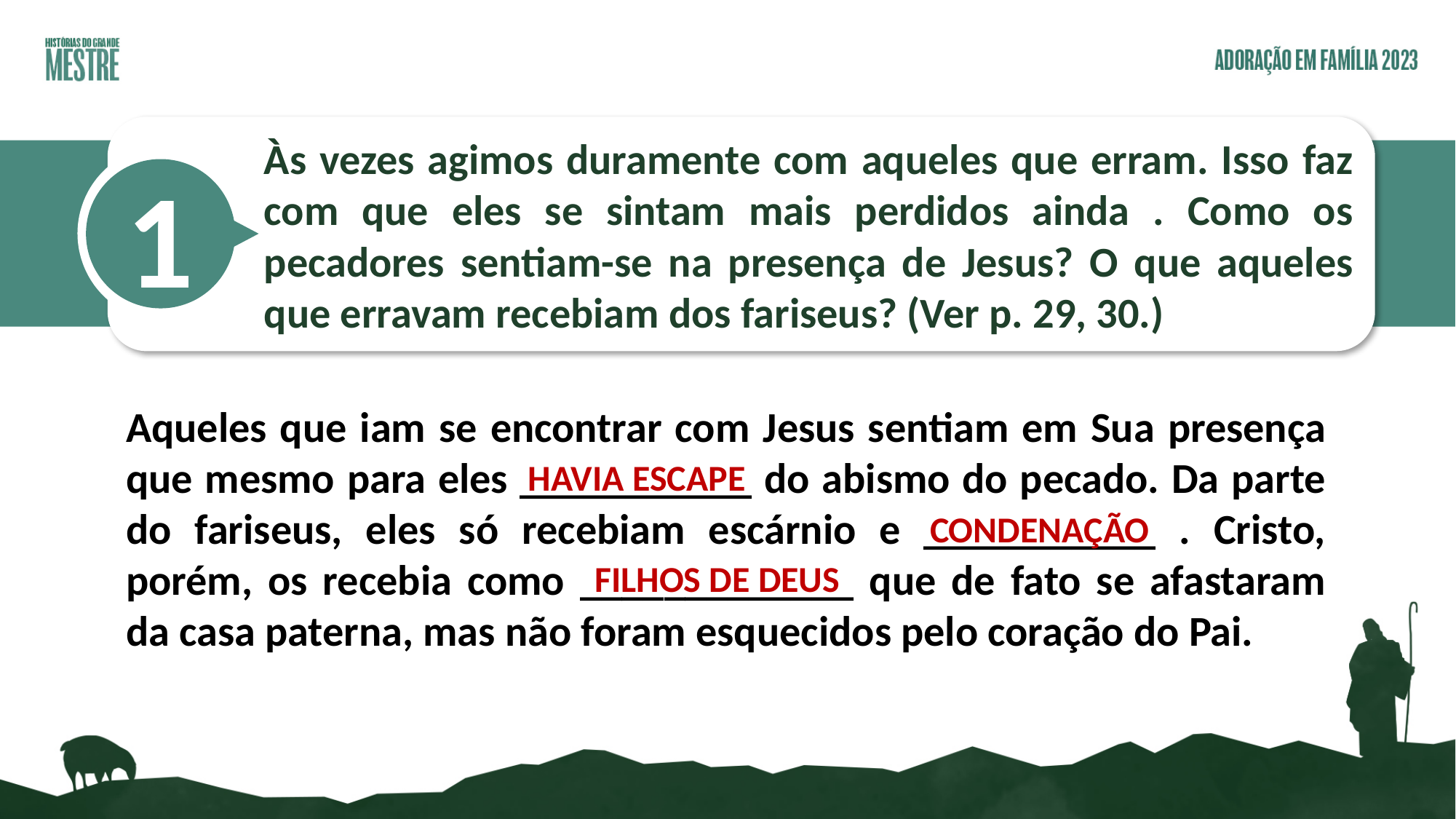

Às vezes agimos duramente com aqueles que erram. Isso faz com que eles se sintam mais perdidos ainda . Como os pecadores sentiam-se na presença de Jesus? O que aqueles que erravam recebiam dos fariseus? (Ver p. 29, 30.)

1

Aqueles que iam se encontrar com Jesus sentiam em Sua presença que mesmo para eles ___________ do abismo do pecado. Da parte do fariseus, eles só recebiam escárnio e ___________ . Cristo, porém, os recebia como _____________ que de fato se afastaram da casa paterna, mas não foram esquecidos pelo coração do Pai.
HAVIA ESCAPE
CONDENAÇÃO
FILHOS DE DEUS